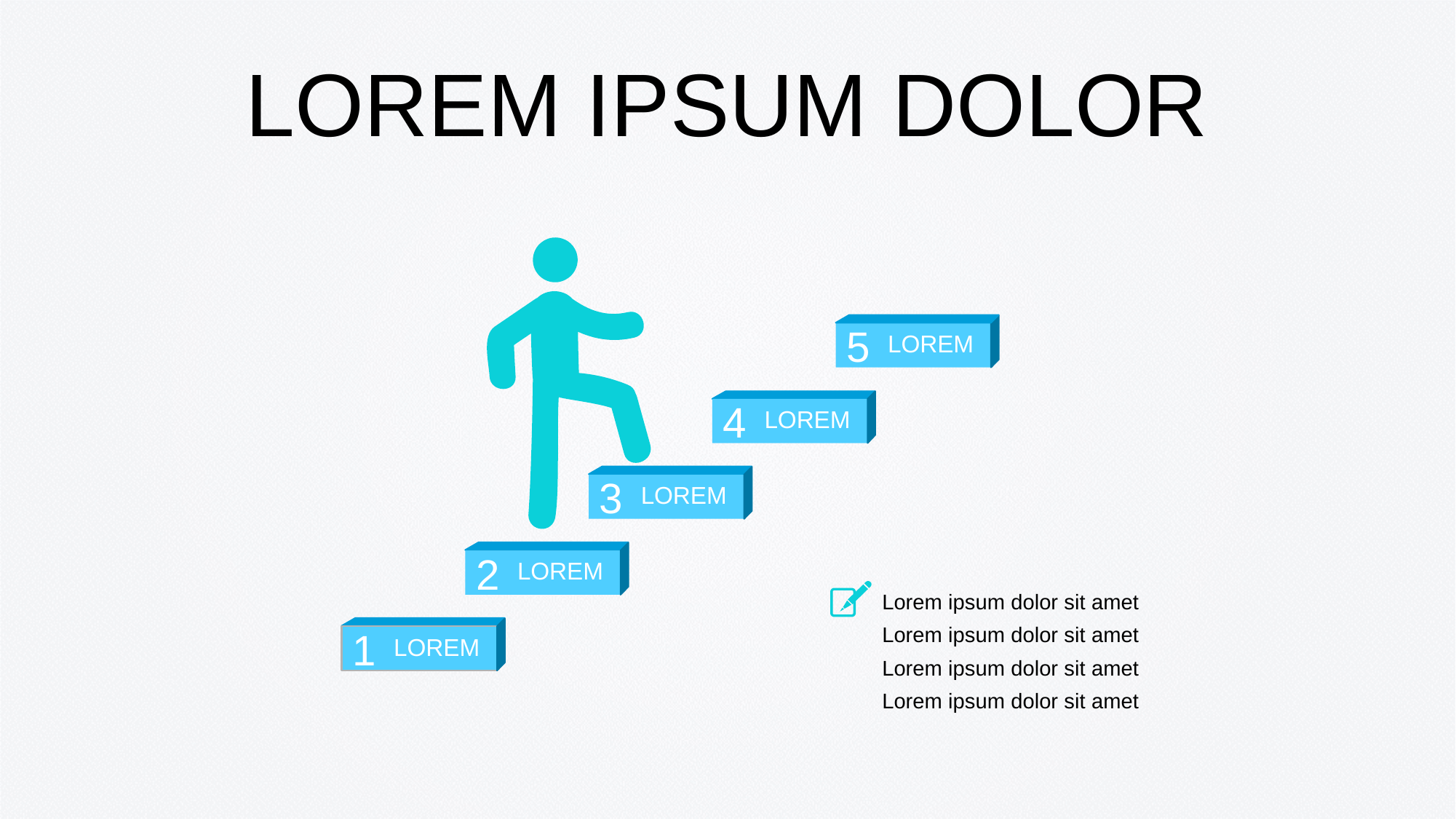

# LOREM IPSUM DOLOR

LOREM
5

LOREM
4

LOREM
3

LOREM
2
Lorem ipsum dolor sit amet
Lorem ipsum dolor sit amet
Lorem ipsum dolor sit amet
Lorem ipsum dolor sit amet

LOREM
1